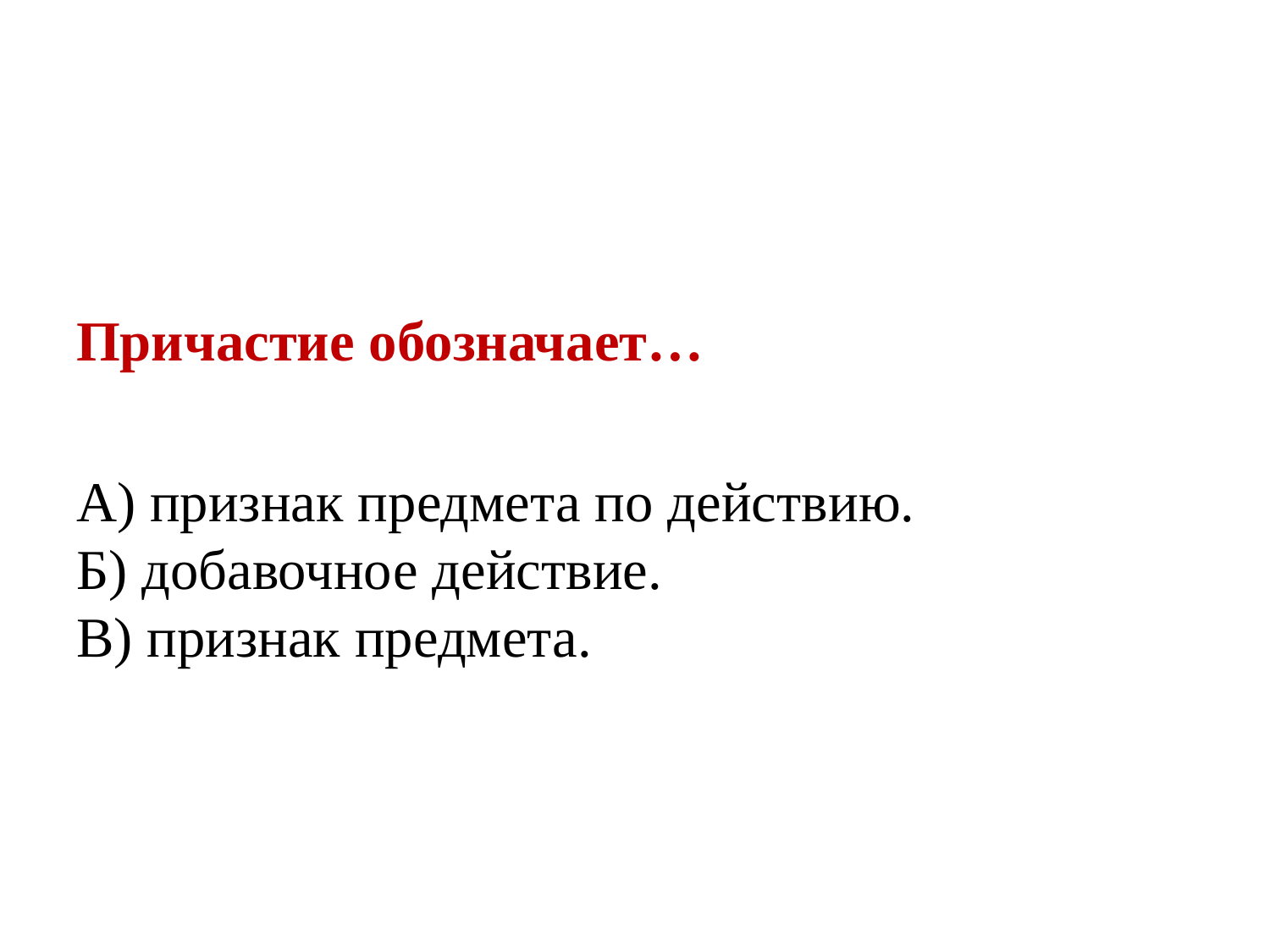

# Причастие обПричастие обоПричастие значаетозначает….
 
Причастие обозначает…
А) признак предмета по действию. 
Б) добавочное действие. 
В) признак предмета.